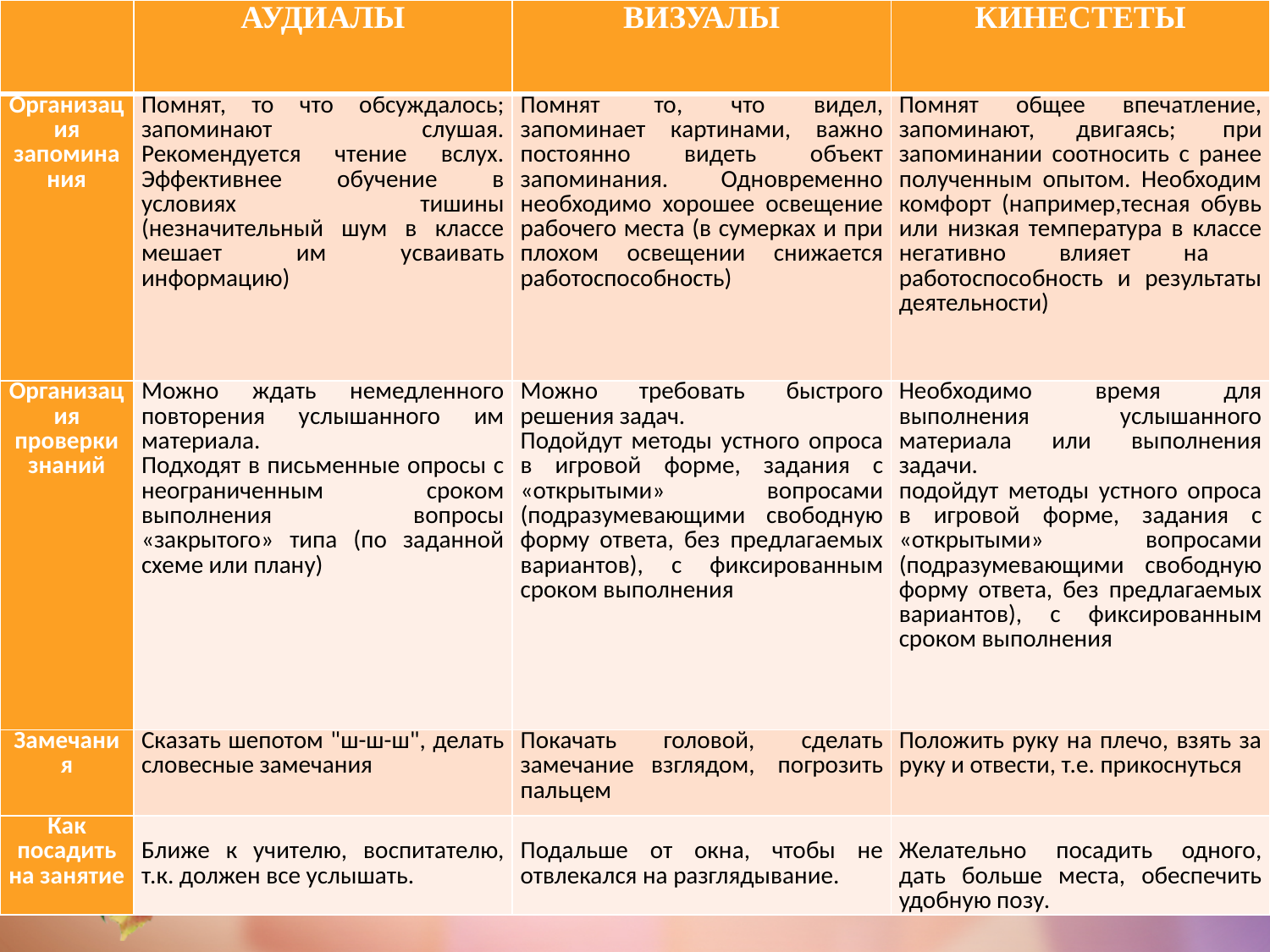

|  | АУДИАЛЫ | ВИЗУАЛЫ | КИНЕСТЕТЫ |
| --- | --- | --- | --- |
| Организация запоминания | Помнят, то что обсуждалось; запоминают слушая. Рекомендуется чтение вслух. Эффективнее обучение в условиях тишины (незначительный шум в классе мешает им усваивать информацию) | Помнят  то, что видел, запоминает картинами, важно постоянно видеть объект запоминания. Одновременно необходимо хорошее освещение рабочего места (в сумерках и при плохом освещении снижается работоспособность) | Помнят общее впечатление, запоминают, двигаясь;  при запоминании соотносить с ранее полученным опытом. Необходим комфорт (например,тесная обувь или низкая температура в классе негативно влияет на работоспособность и результаты деятельности) |
| Организация проверки знаний | Можно ждать немедленного повторения услышанного им материала. Подходят в письменные опросы с неограниченным сроком выполнения вопросы «закрытого» типа (по заданной схеме или плану) | Можно требовать быстрого решения задач. Подойдут методы устного опроса в игровой форме, задания с «открытыми» вопросами (подразумевающими свободную форму ответа, без предлагаемых вариантов), с фиксированным сроком выполнения | Необходимо время для выполнения услышанного материала или выполнения задачи. подойдут методы устного опроса в игровой форме, задания с «открытыми» вопросами (подразумевающими свободную форму ответа, без предлагаемых вариантов), с фиксированным сроком выполнения |
| Замечания | Сказать шепотом "ш-ш-ш", делать словесные замечания | Покачать головой, сделать замечание взглядом,  погрозить пальцем | Положить руку на плечо, взять за руку и отвести, т.е. прикоснуться |
| Как посадить на занятие | Ближе к учителю, воспитателю, т.к. должен все услышать. | Подальше от окна, чтобы не отвлекался на разглядывание. | Желательно посадить одного, дать больше места, обеспечить удобную позу. |
#